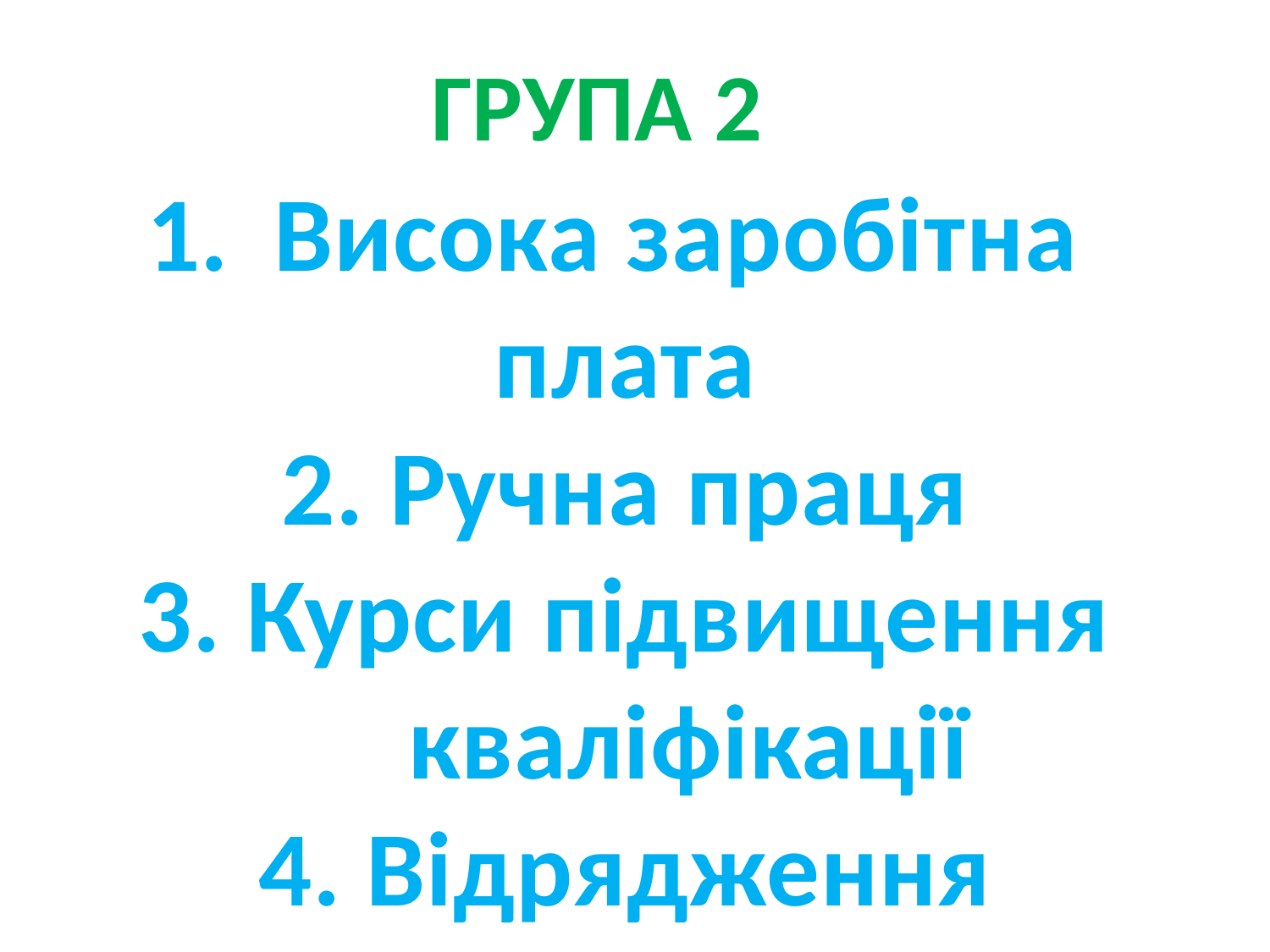

Група 2
Висока заробітна
плата
2. Ручна праця
3. Курси підвищення кваліфікації
4. Відрядження